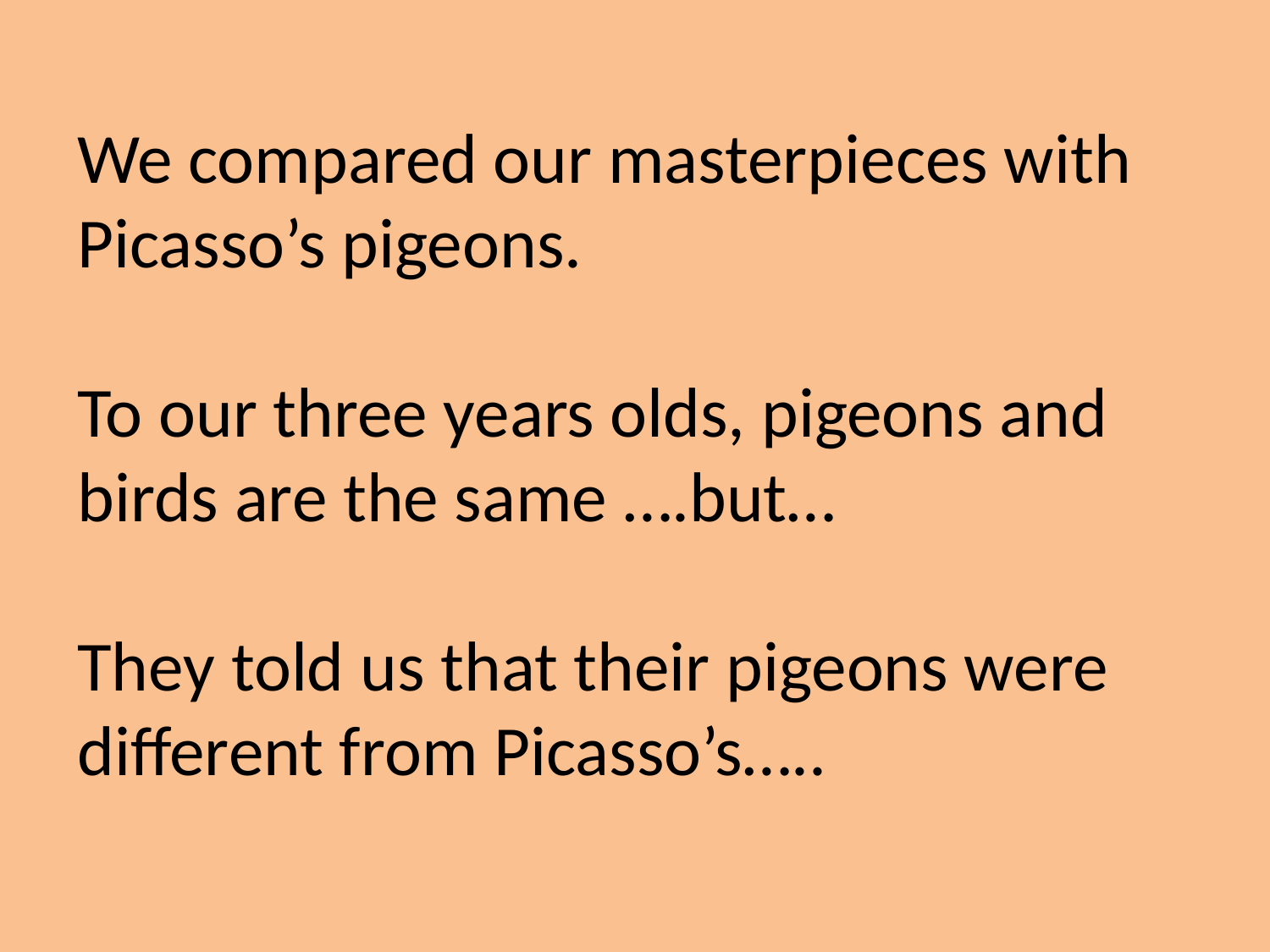

We compared our masterpieces with Picasso’s pigeons.

To our three years olds, pigeons and birds are the same ….but…

They told us that their pigeons were different from Picasso’s…..